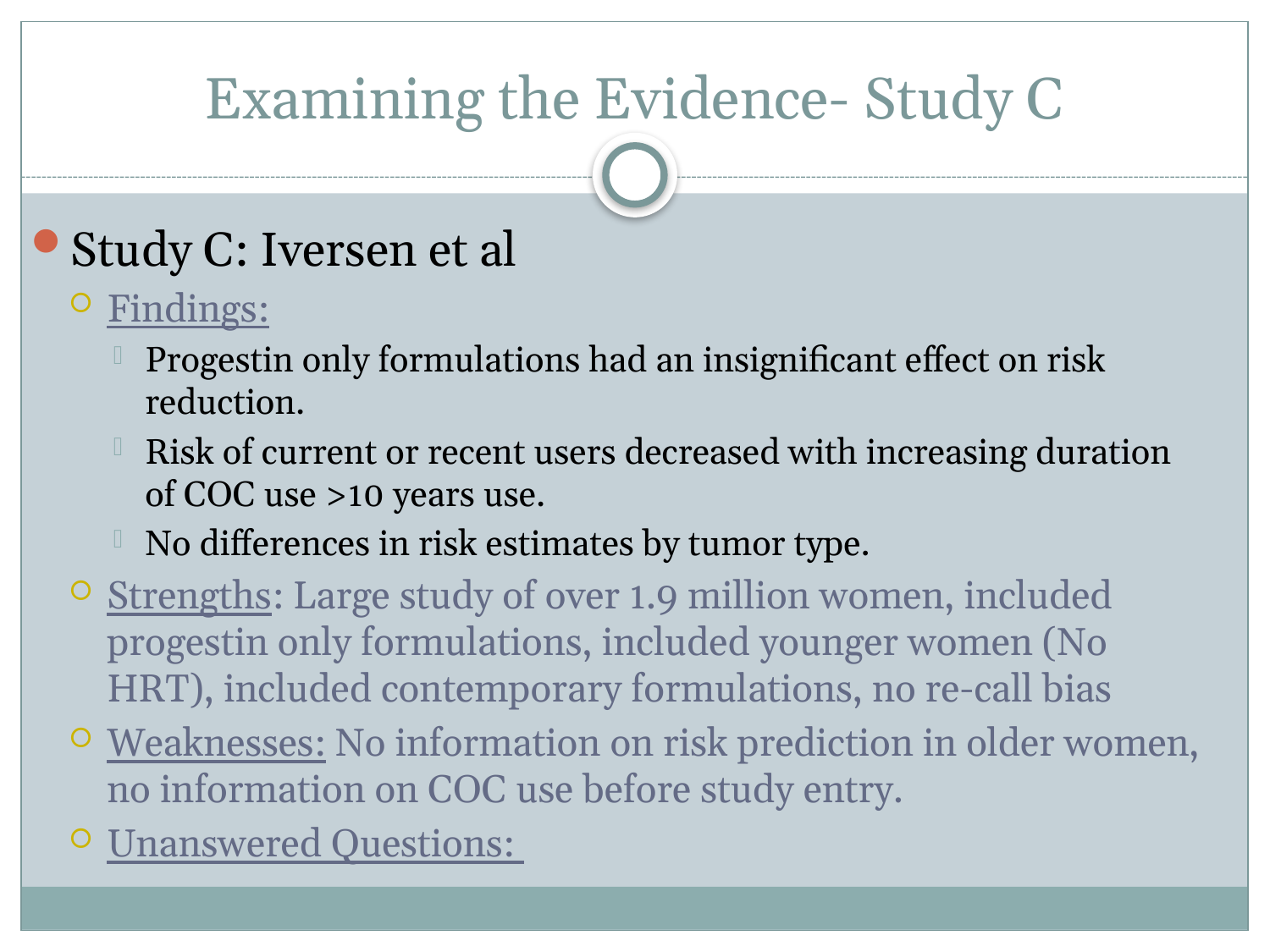

# Examining the Evidence- Study C
Study C: Iversen et al
Findings:
Progestin only formulations had an insignificant effect on risk reduction.
Risk of current or recent users decreased with increasing duration of COC use >10 years use.
No differences in risk estimates by tumor type.
Strengths: Large study of over 1.9 million women, included progestin only formulations, included younger women (No HRT), included contemporary formulations, no re-call bias
Weaknesses: No information on risk prediction in older women, no information on COC use before study entry.
Unanswered Questions: